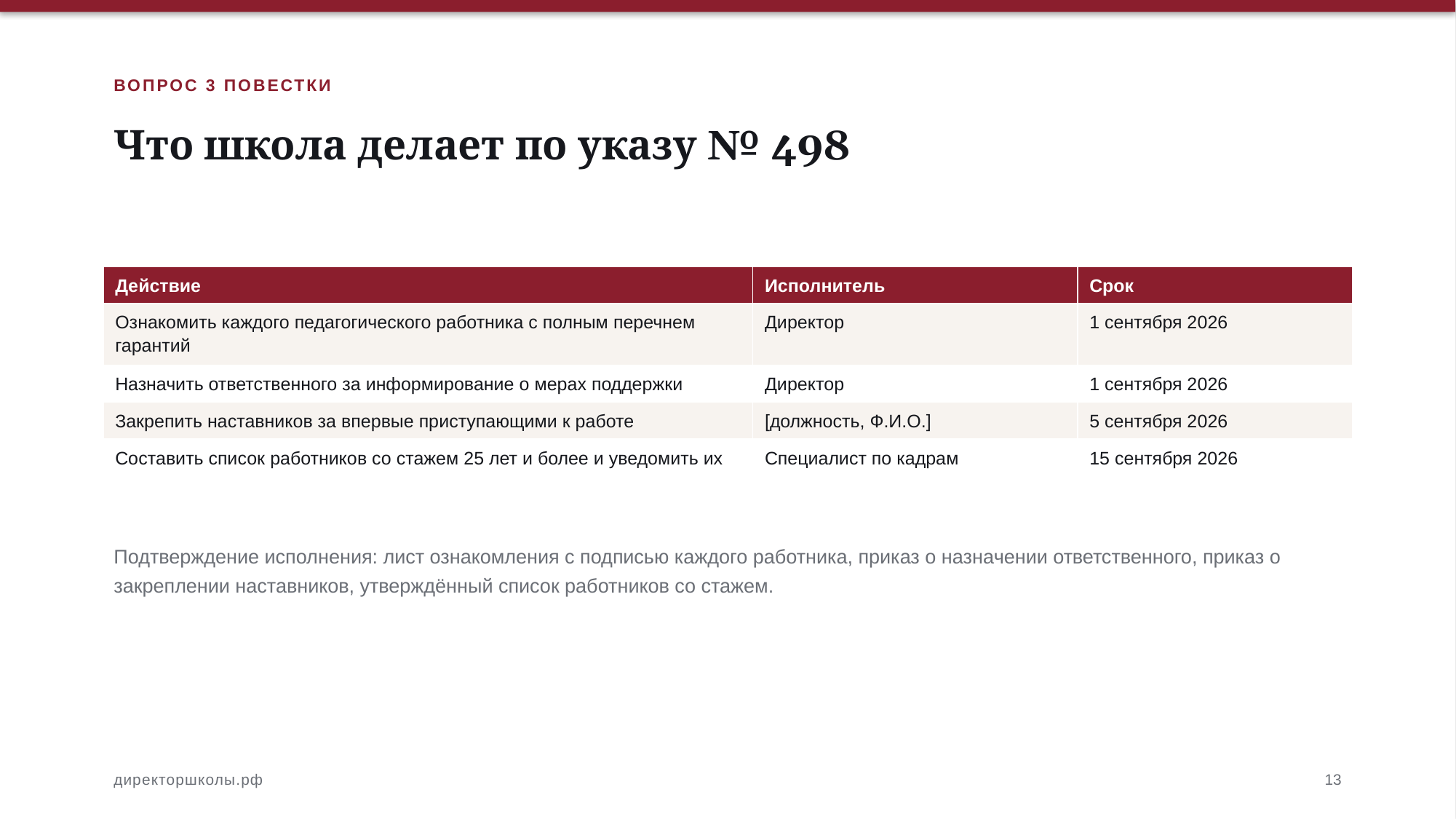

ВОПРОС 3 ПОВЕСТКИ
Что школа делает по указу № 498
| Действие | Исполнитель | Срок |
| --- | --- | --- |
| Ознакомить каждого педагогического работника с полным перечнем гарантий | Директор | 1 сентября 2026 |
| Назначить ответственного за информирование о мерах поддержки | Директор | 1 сентября 2026 |
| Закрепить наставников за впервые приступающими к работе | [должность, Ф.И.О.] | 5 сентября 2026 |
| Составить список работников со стажем 25 лет и более и уведомить их | Специалист по кадрам | 15 сентября 2026 |
Подтверждение исполнения: лист ознакомления с подписью каждого работника, приказ о назначении ответственного, приказ о закреплении наставников, утверждённый список работников со стажем.
директоршколы.рф
13